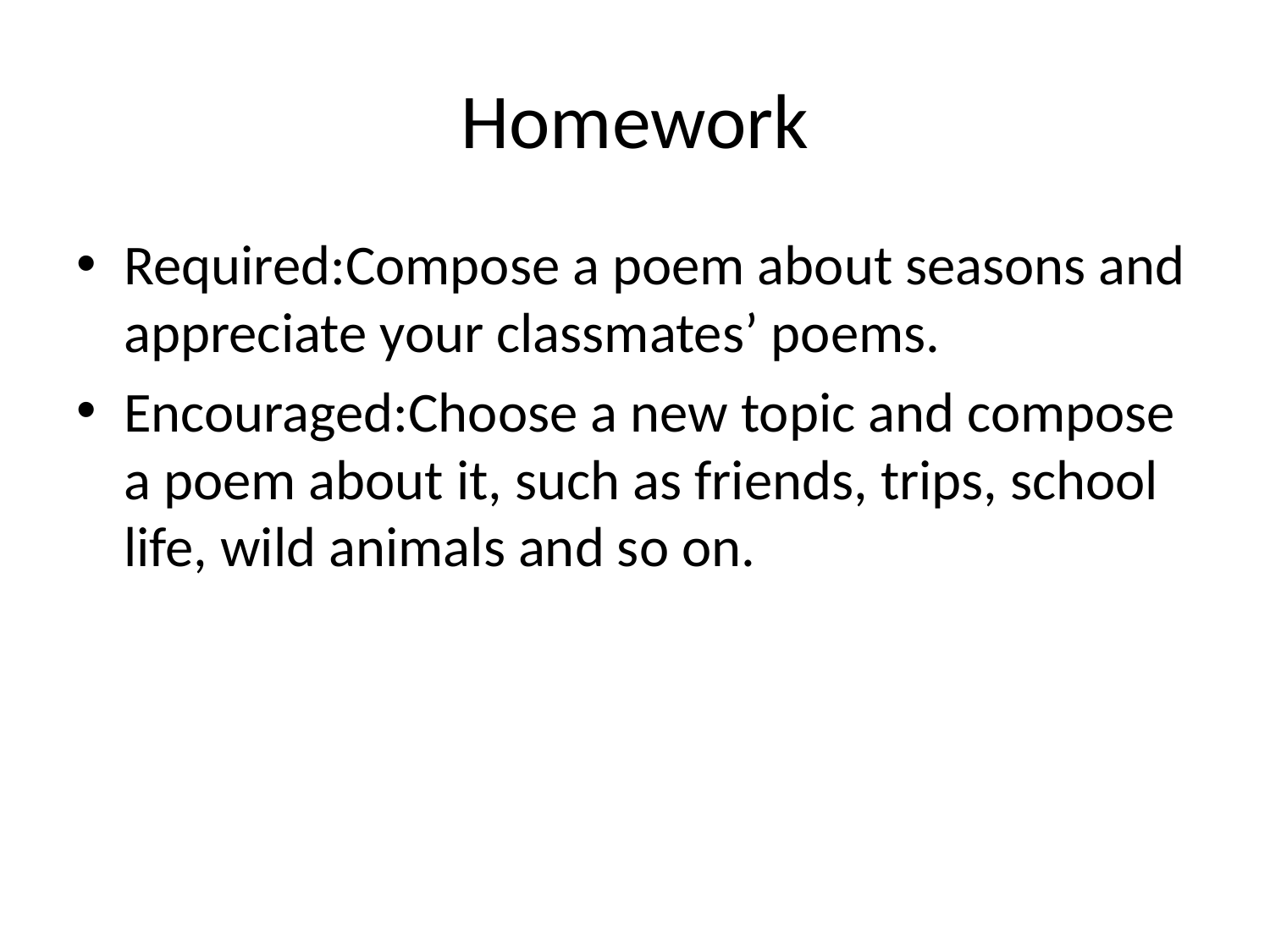

# Homework
Required:Compose a poem about seasons and appreciate your classmates’ poems.
Encouraged:Choose a new topic and compose a poem about it, such as friends, trips, school life, wild animals and so on.